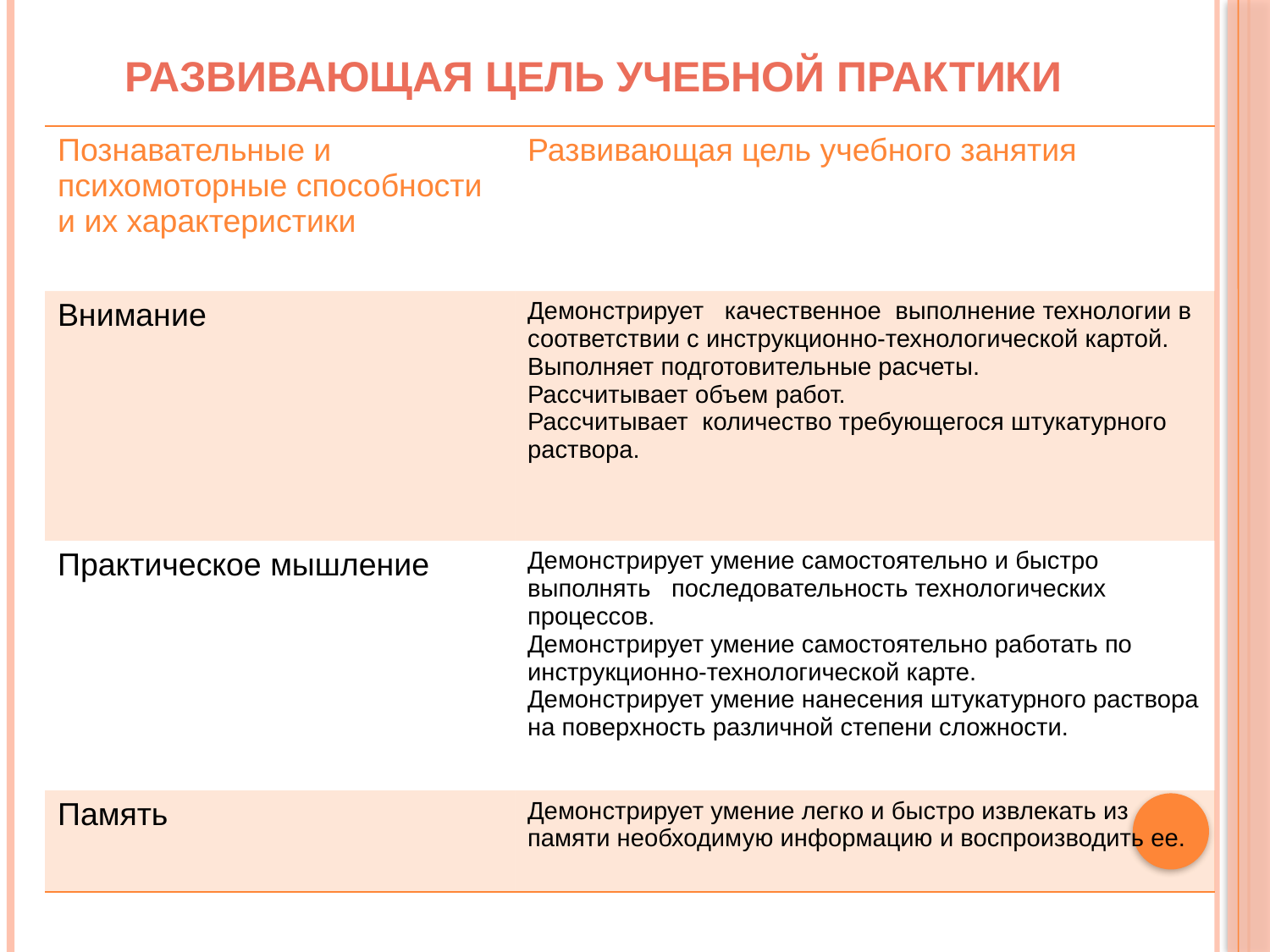

# Развивающая цель учебной практики
| Познавательные и психомоторные способности и их характеристики | Развивающая цель учебного занятия |
| --- | --- |
| Внимание | Демонстрирует качественное выполнение технологии в соответствии с инструкционно-технологической картой. Выполняет подготовительные расчеты. Рассчитывает объем работ. Рассчитывает количество требующегося штукатурного раствора. |
| Практическое мышление | Демонстрирует умение самостоятельно и быстро выполнять последовательность технологических процессов. Демонстрирует умение самостоятельно работать по инструкционно-технологической карте. Демонстрирует умение нанесения штукатурного раствора на поверхность различной степени сложности. |
| Память | Демонстрирует умение легко и быстро извлекать из памяти необходимую информацию и воспроизводить ее. |